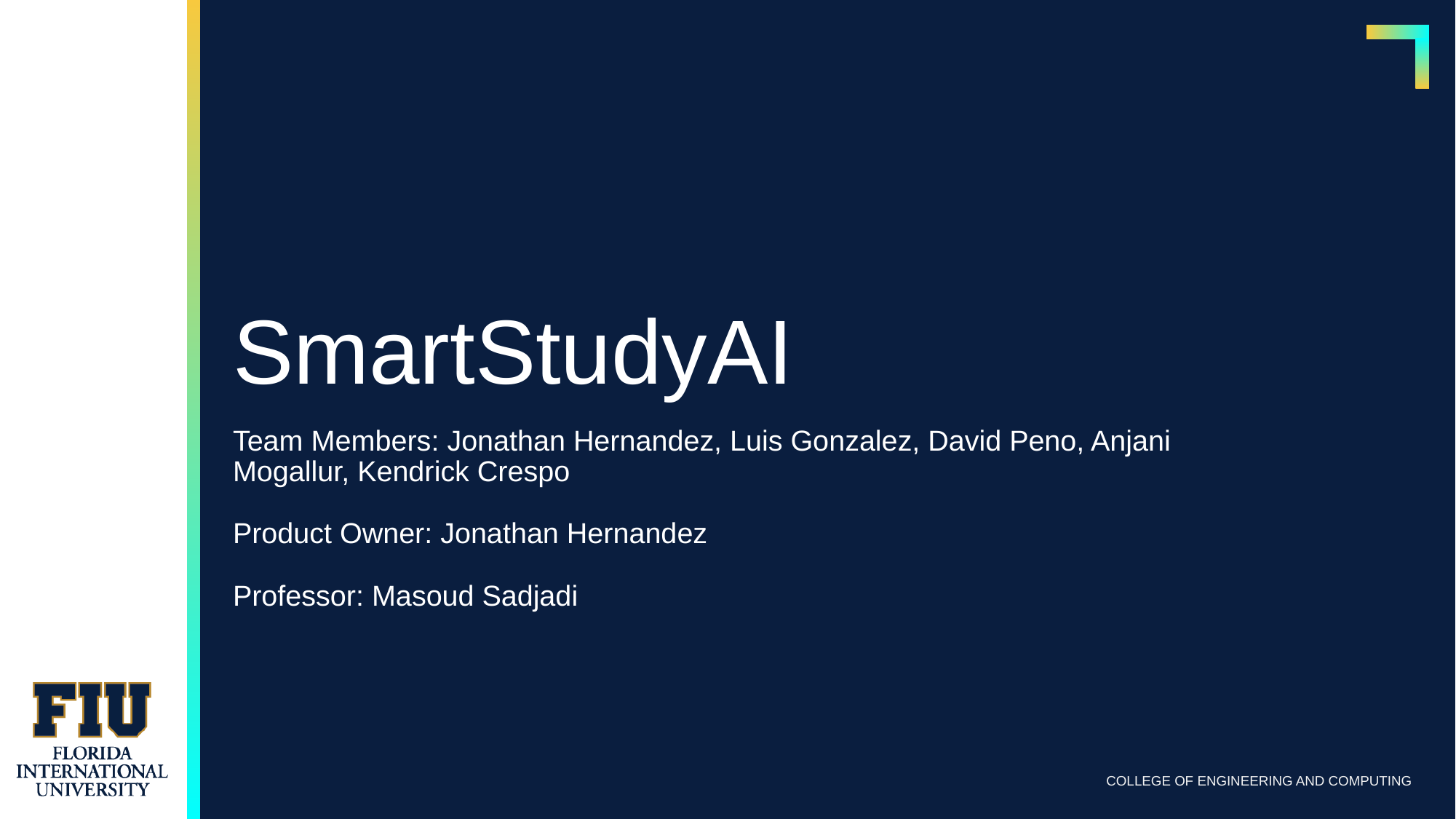

# SmartStudyAI
Team Members: Jonathan Hernandez, Luis Gonzalez, David Peno, Anjani Mogallur, Kendrick Crespo

Product Owner: Jonathan Hernandez

Professor: Masoud Sadjadi